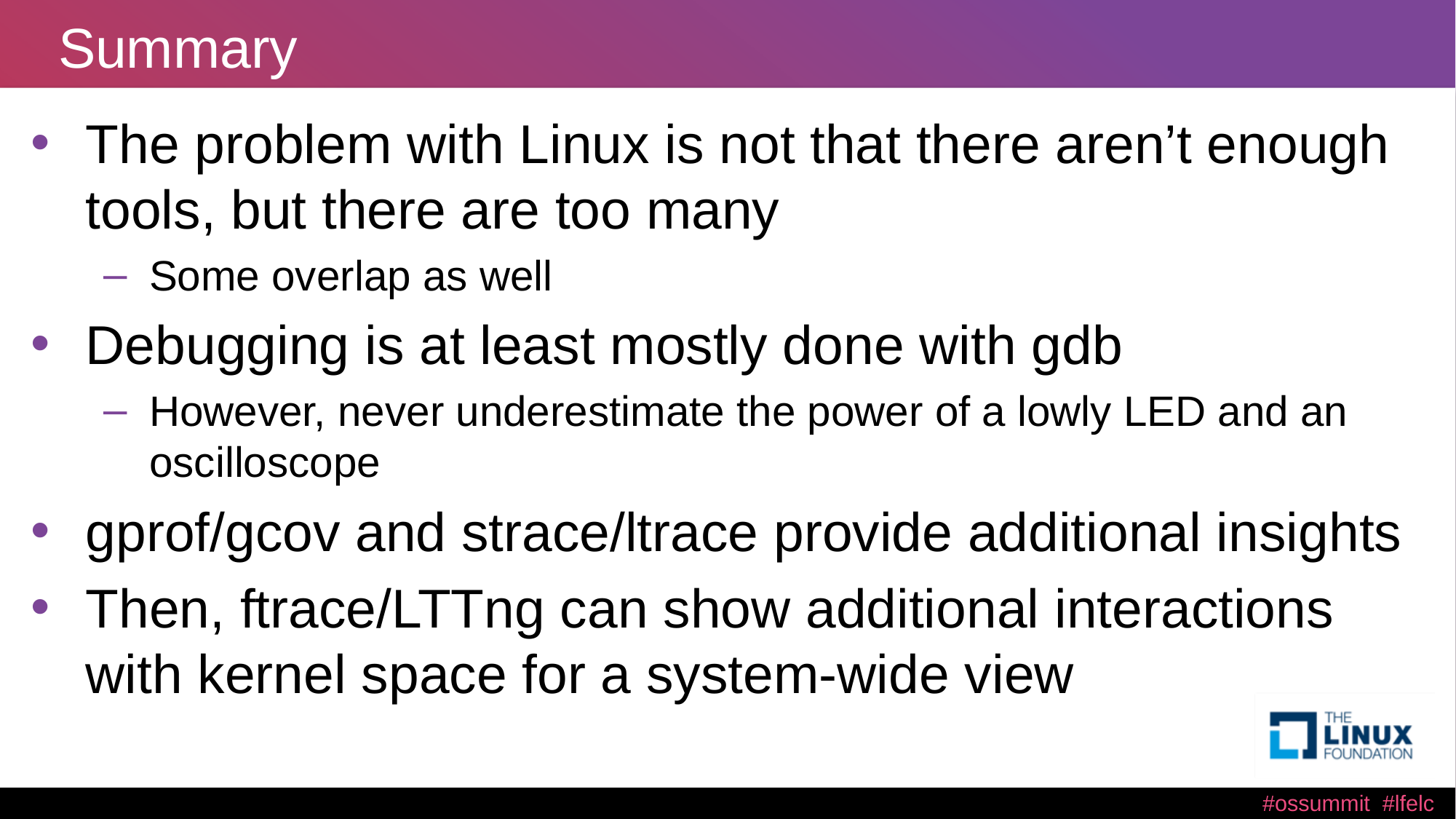

# Summary
The problem with Linux is not that there aren’t enough tools, but there are too many
Some overlap as well
Debugging is at least mostly done with gdb
However, never underestimate the power of a lowly LED and an oscilloscope
gprof/gcov and strace/ltrace provide additional insights
Then, ftrace/LTTng can show additional interactions with kernel space for a system-wide view